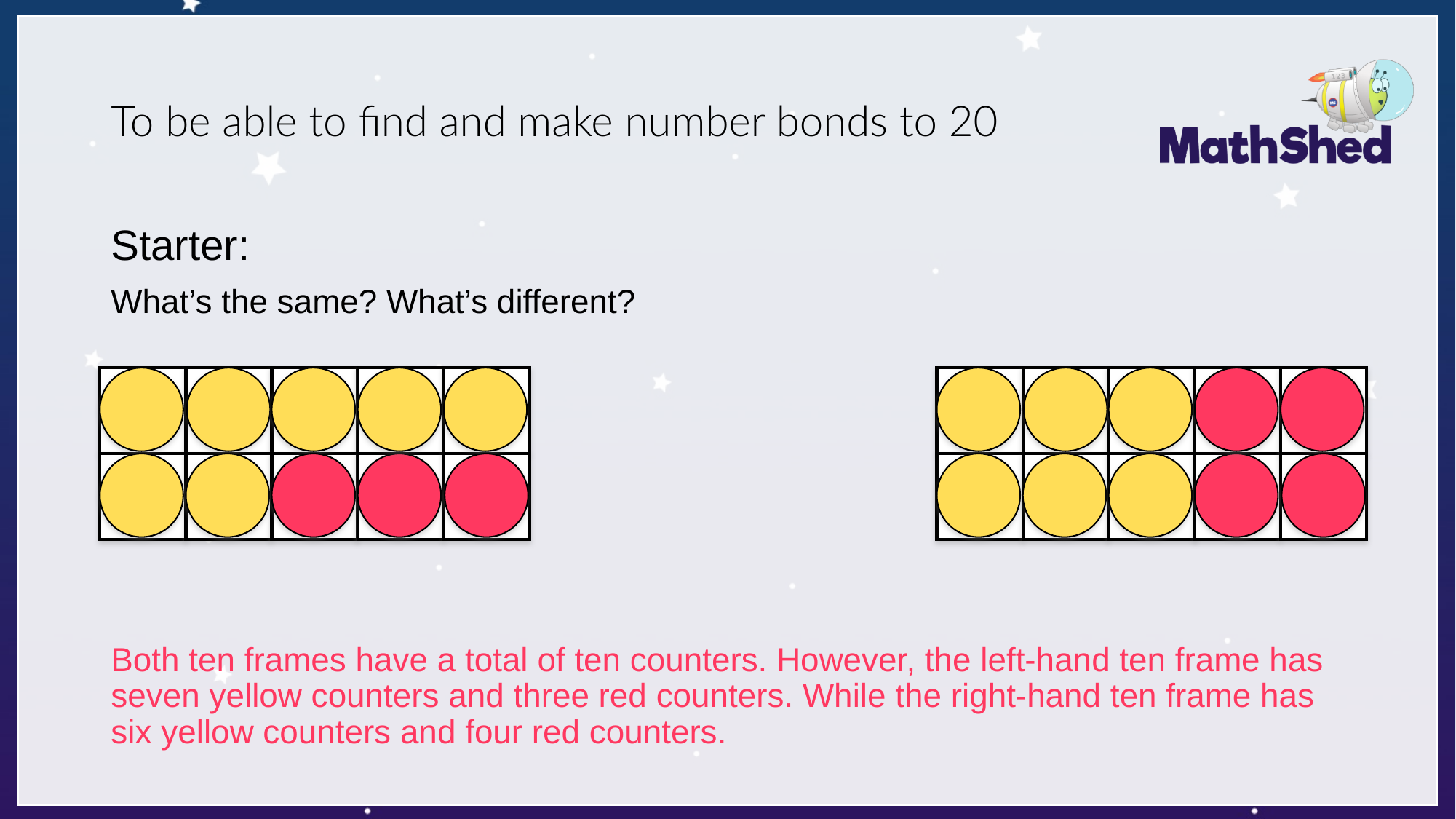

# To be able to find and make number bonds to 20
Starter:
What’s the same? What’s different?

Both ten frames have a total of ten counters. However, the left-hand ten frame has seven yellow counters and three red counters. While the right-hand ten frame has six yellow counters and four red counters.